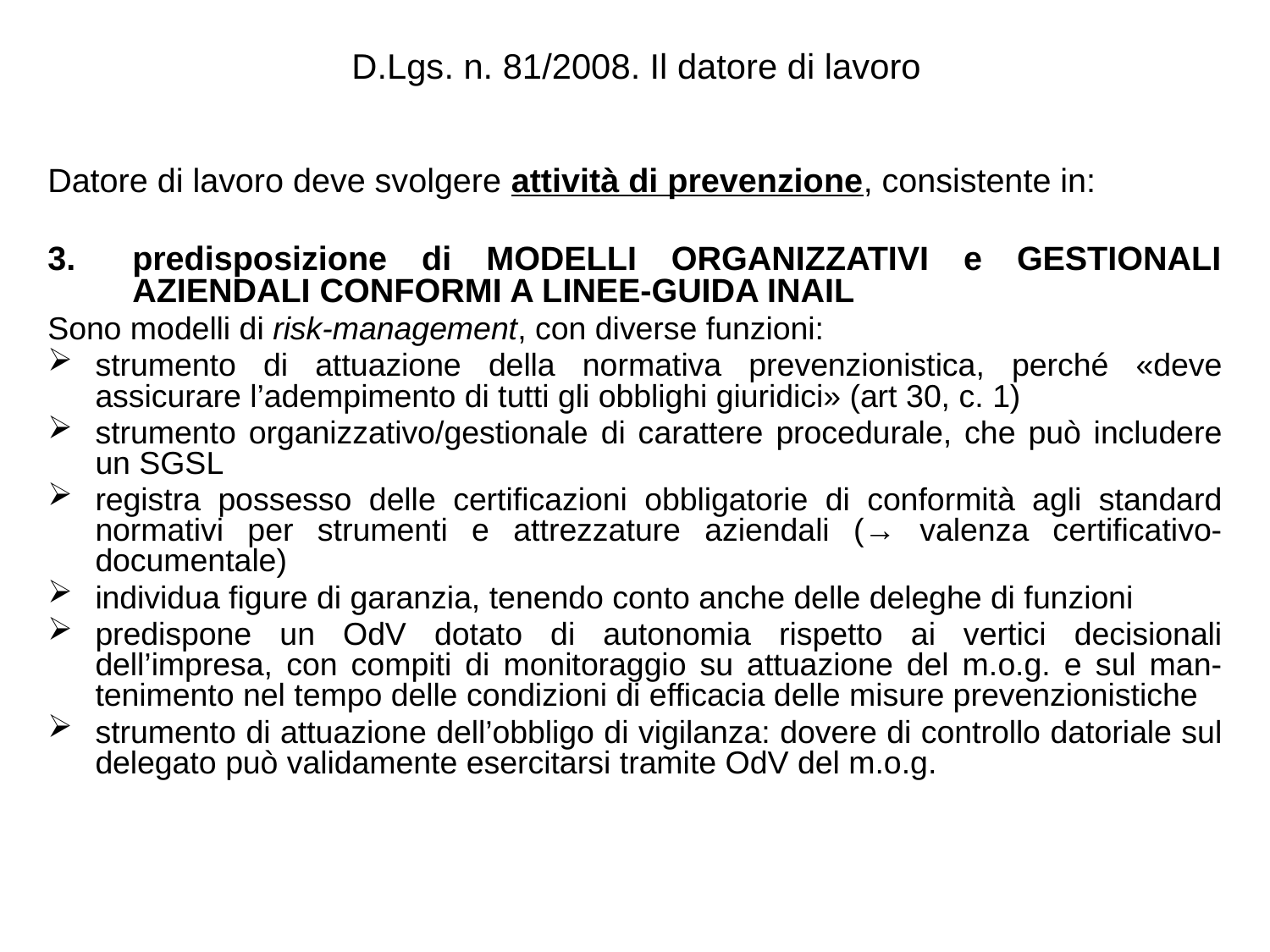

# D.Lgs. n. 81/2008. Il datore di lavoro

Datore di lavoro deve svolgere attività di prevenzione, consistente in:

predisposizione di MODELLI ORGANIZZATIVI e GESTIONALI AZIENDALI CONFORMI A LINEE-GUIDA INAIL
Sono modelli di risk-management, con diverse funzioni:
strumento di attuazione della normativa prevenzionistica, perché «deve assicurare l’adempimento di tutti gli obblighi giuridici» (art 30, c. 1)
strumento organizzativo/gestionale di carattere procedurale, che può includere un SGSL
registra possesso delle certificazioni obbligatorie di conformità agli standard normativi per strumenti e attrezzature aziendali (→ valenza certificativo-documentale)
individua figure di garanzia, tenendo conto anche delle deleghe di funzioni
predispone un OdV dotato di autonomia rispetto ai vertici decisionali dell’impresa, con compiti di monitoraggio su attuazione del m.o.g. e sul man-tenimento nel tempo delle condizioni di efficacia delle misure prevenzionistiche
strumento di attuazione dell’obbligo di vigilanza: dovere di controllo datoriale sul delegato può validamente esercitarsi tramite OdV del m.o.g.